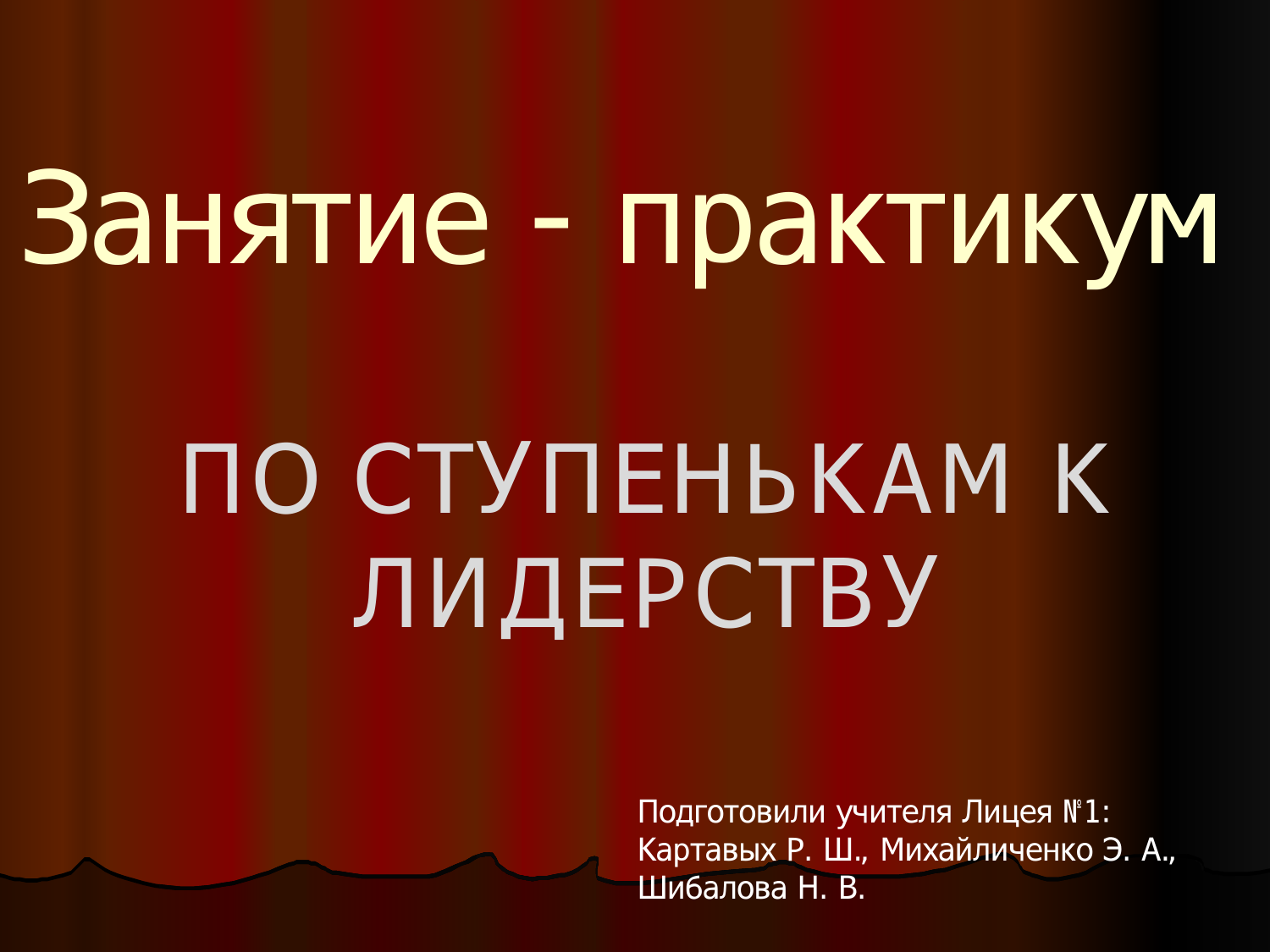

# Занятие - практикум
По ступенькам к лидерству
Подготовили учителя Лицея №1: Картавых Р. Ш., Михайличенко Э. А.,  Шибалова Н. В.